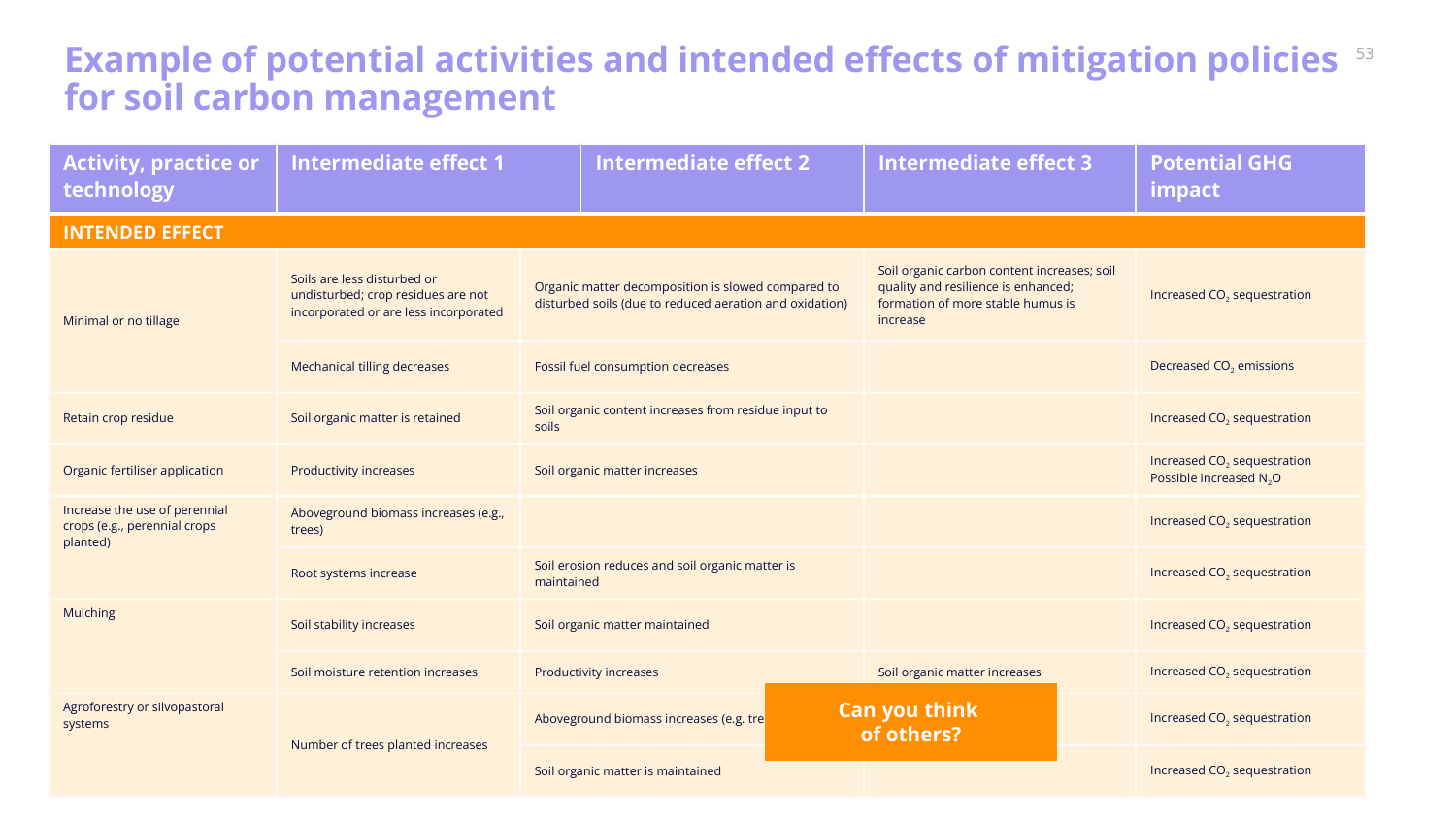

# Example of potential activities and intended effects of mitigation policies for soil carbon management
| Activity, practice or technology | Intermediate effect 1 |  | Intermediate effect 2 | Intermediate effect 3 | Potential GHG impact |
| --- | --- | --- | --- | --- | --- |
| INTENDED EFFECT |  |  |  |  |  |
| Minimal or no tillage | Soils are less disturbed or undisturbed; crop residues are not incorporated or are less incorporated | Organic matter decomposition is slowed compared to disturbed soils (due to reduced aeration and oxidation) |  | Soil organic carbon content increases; soil quality and resilience is enhanced; formation of more stable humus is increase | Increased CO2 sequestration |
|  | Mechanical tilling decreases | Fossil fuel consumption decreases |  |  | Decreased CO2 emissions |
| Retain crop residue | Soil organic matter is retained | Soil organic content increases from residue input to soils |  |  | Increased CO2 sequestration |
| Organic fertiliser application | Productivity increases | Soil organic matter increases |  |  | Increased CO2 sequestration Possible increased N2O |
| Increase the use of perennial crops (e.g., perennial crops planted) | Aboveground biomass increases (e.g., trees) |  |  |  | Increased CO2 sequestration |
|  | Root systems increase | Soil erosion reduces and soil organic matter is maintained |  |  | Increased CO2 sequestration |
| Mulching | Soil stability increases | Soil organic matter maintained |  |  | Increased CO2 sequestration |
|  | Soil moisture retention increases | Productivity increases |  | Soil organic matter increases | Increased CO2 sequestration |
| Agroforestry or silvopastoral systems | Number of trees planted increases | Aboveground biomass increases (e.g. trees) |  |  | Increased CO2 sequestration |
|  |  | Soil organic matter is maintained |  |  | Increased CO2 sequestration |
Can you think
of others?
Previous slide